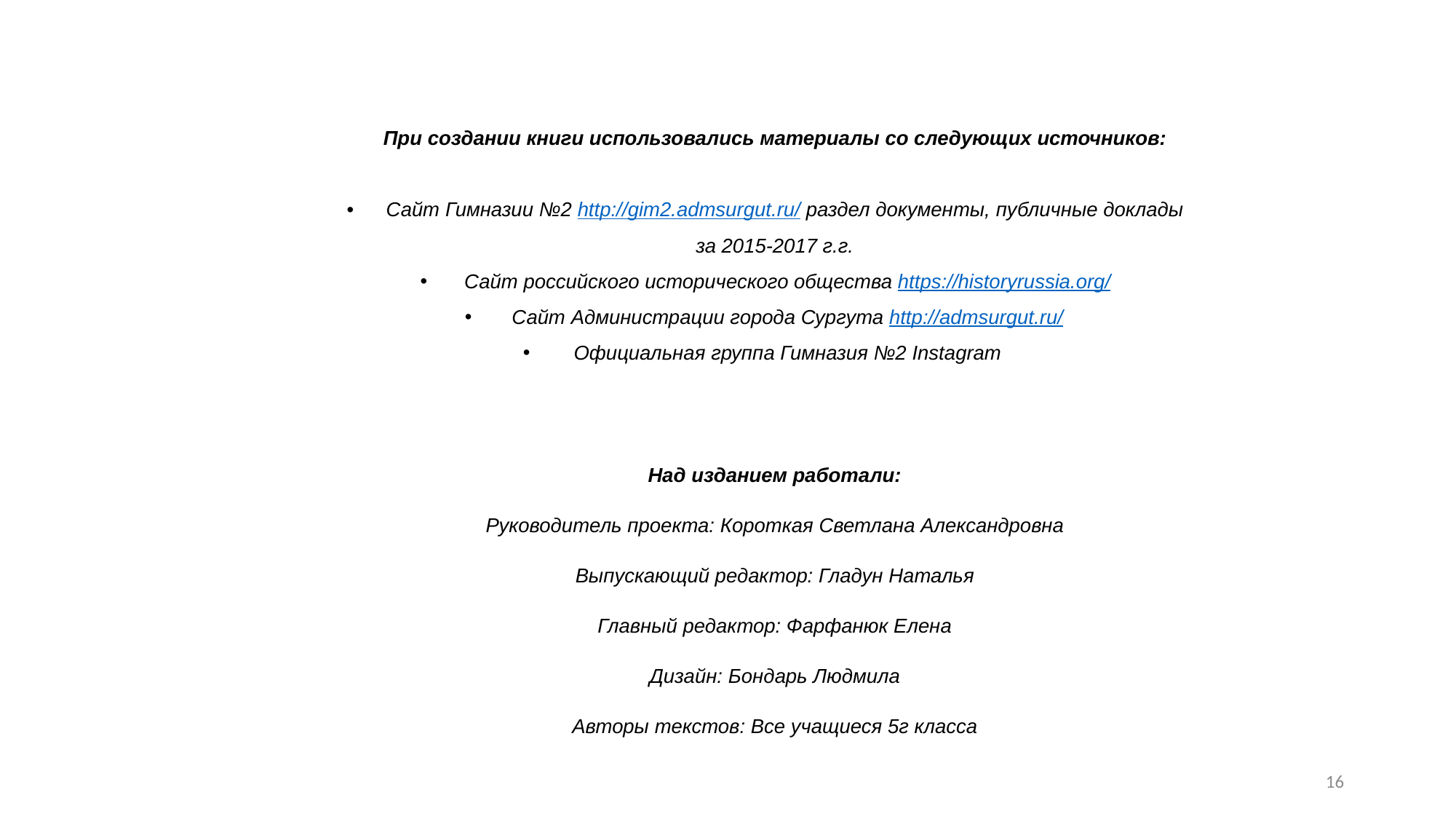

При создании книги использовались материалы со следующих источников:

Сайт Гимназии №2 http://gim2.admsurgut.ru/ раздел документы, публичные доклады
за 2015-2017 г.г.
Сайт российского исторического общества https://historyrussia.org/
Сайт Администрации города Сургута http://admsurgut.ru/
Официальная группа Гимназия №2 Instagram

Над изданием работали:
Руководитель проекта: Короткая Светлана Александровна
Выпускающий редактор: Гладун Наталья
Главный редактор: Фарфанюк Елена
Дизайн: Бондарь Людмила
Авторы текстов: Все учащиеся 5г класса

16